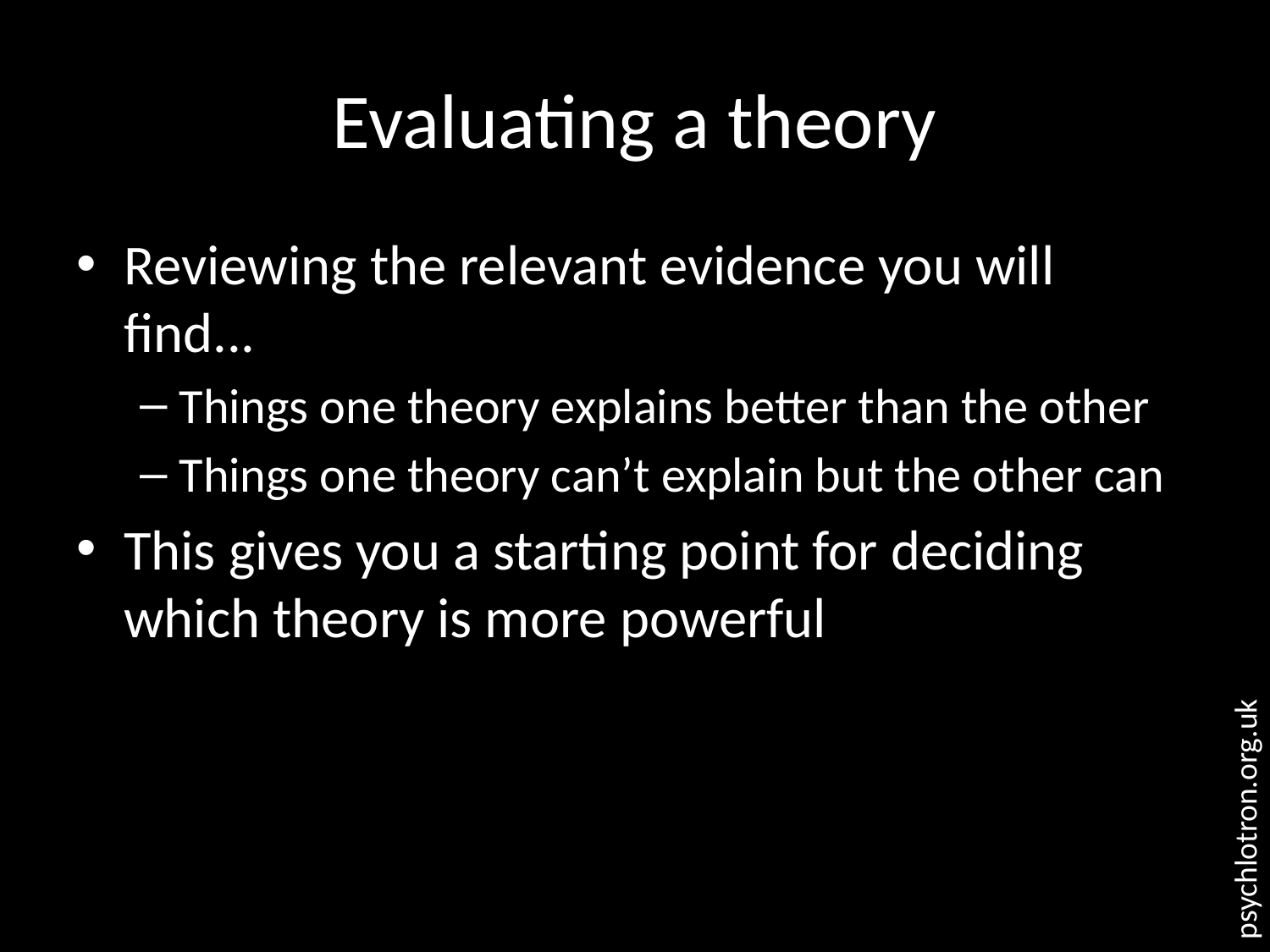

# Evaluating a theory
Reviewing the relevant evidence you will find...
Things one theory explains better than the other
Things one theory can’t explain but the other can
This gives you a starting point for deciding which theory is more powerful